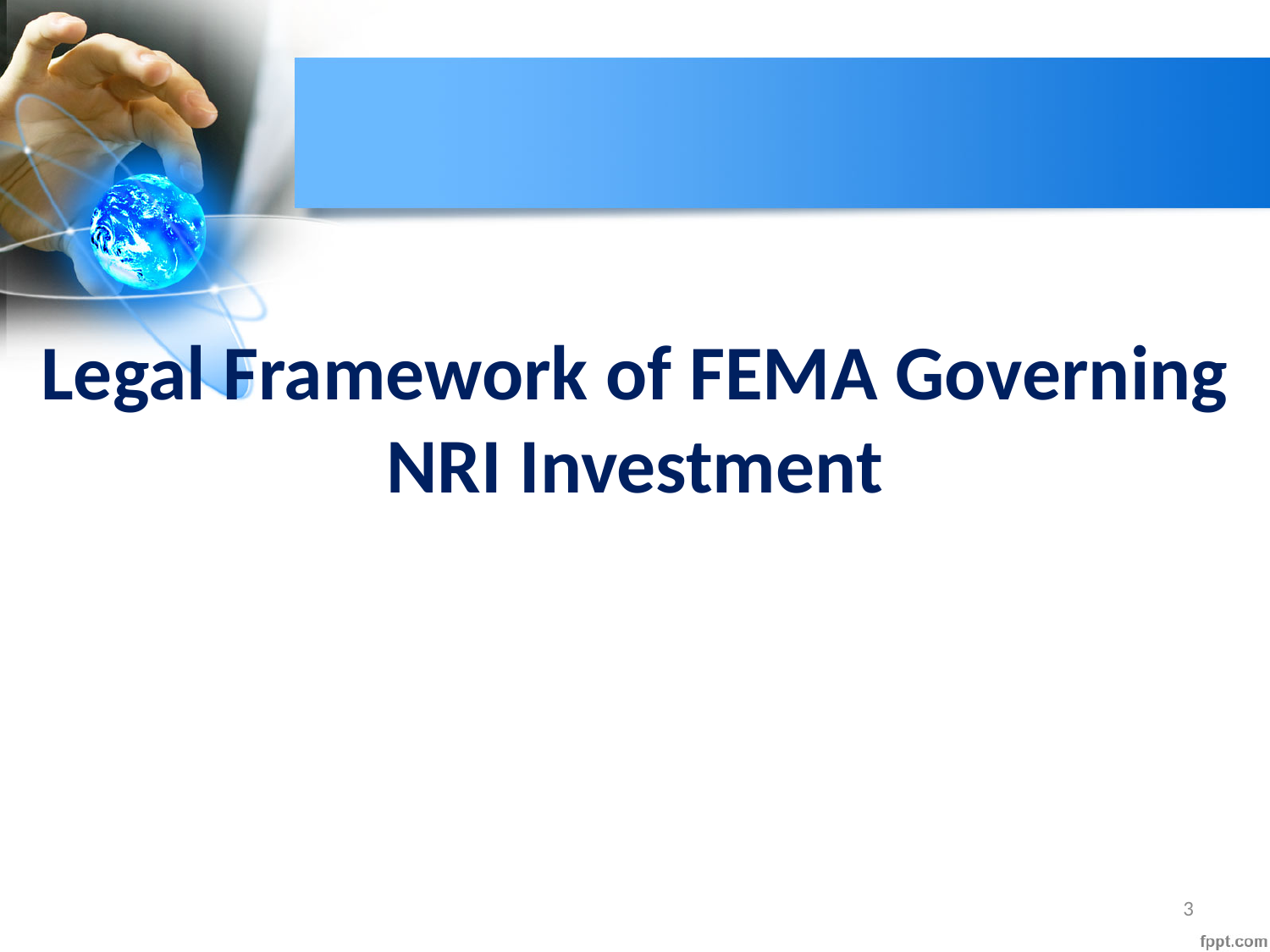

Legal Framework of FEMA Governing NRI Investment
3